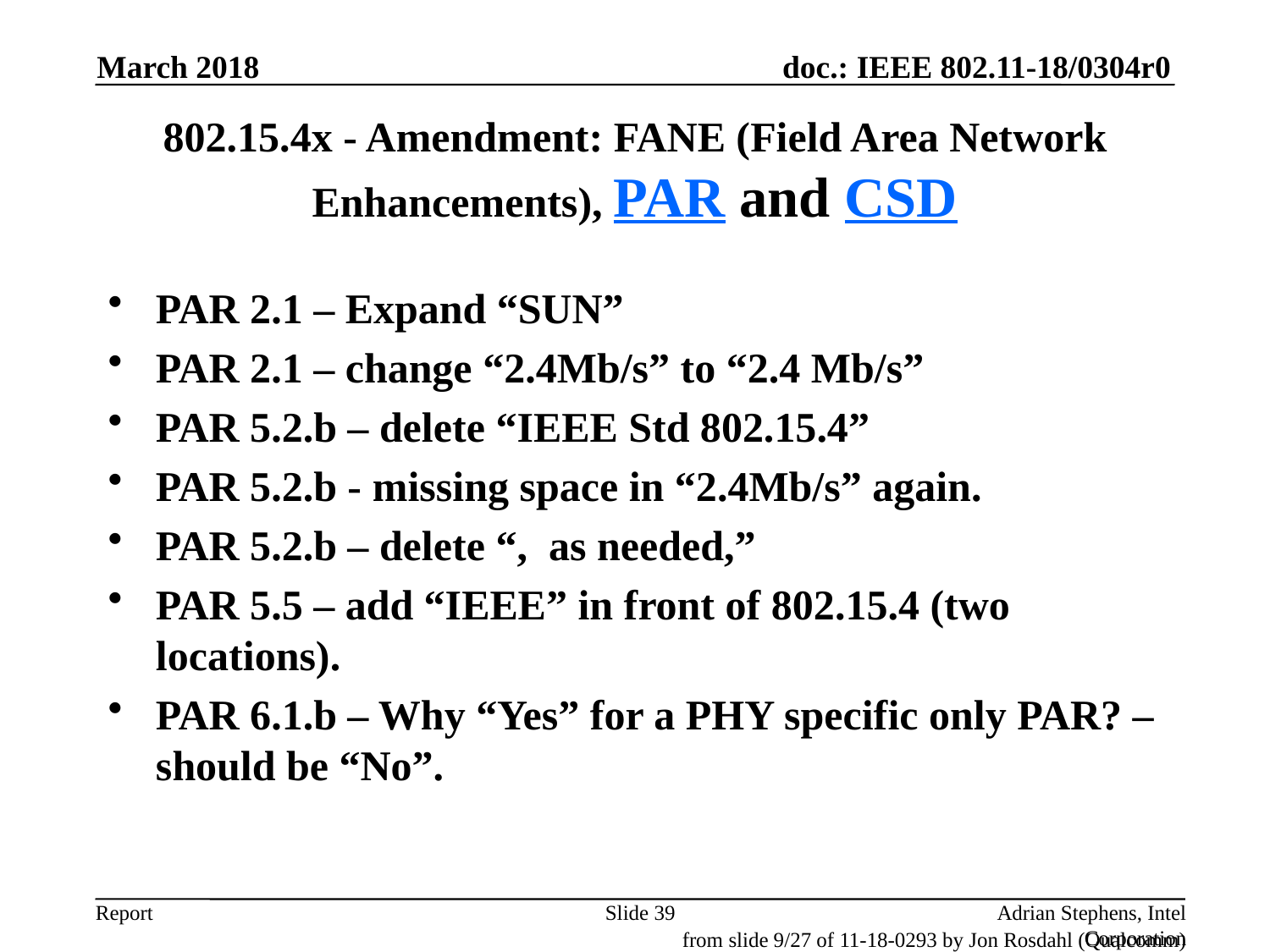

March 2018
# 802.15.4x - Amendment: FANE (Field Area Network Enhancements), PAR and CSD
PAR 2.1 – Expand “SUN”
PAR 2.1 – change “2.4Mb/s” to “2.4 Mb/s”
PAR 5.2.b – delete “IEEE Std 802.15.4”
PAR 5.2.b - missing space in “2.4Mb/s” again.
PAR 5.2.b – delete “,  as needed,”
PAR 5.5 – add “IEEE” in front of 802.15.4 (two locations).
PAR 6.1.b – Why “Yes” for a PHY specific only PAR? – should be “No”.

Slide 39
Adrian Stephens, Intel Corporation
from slide 9/27 of 11-18-0293 by Jon Rosdahl (Qualcomm)